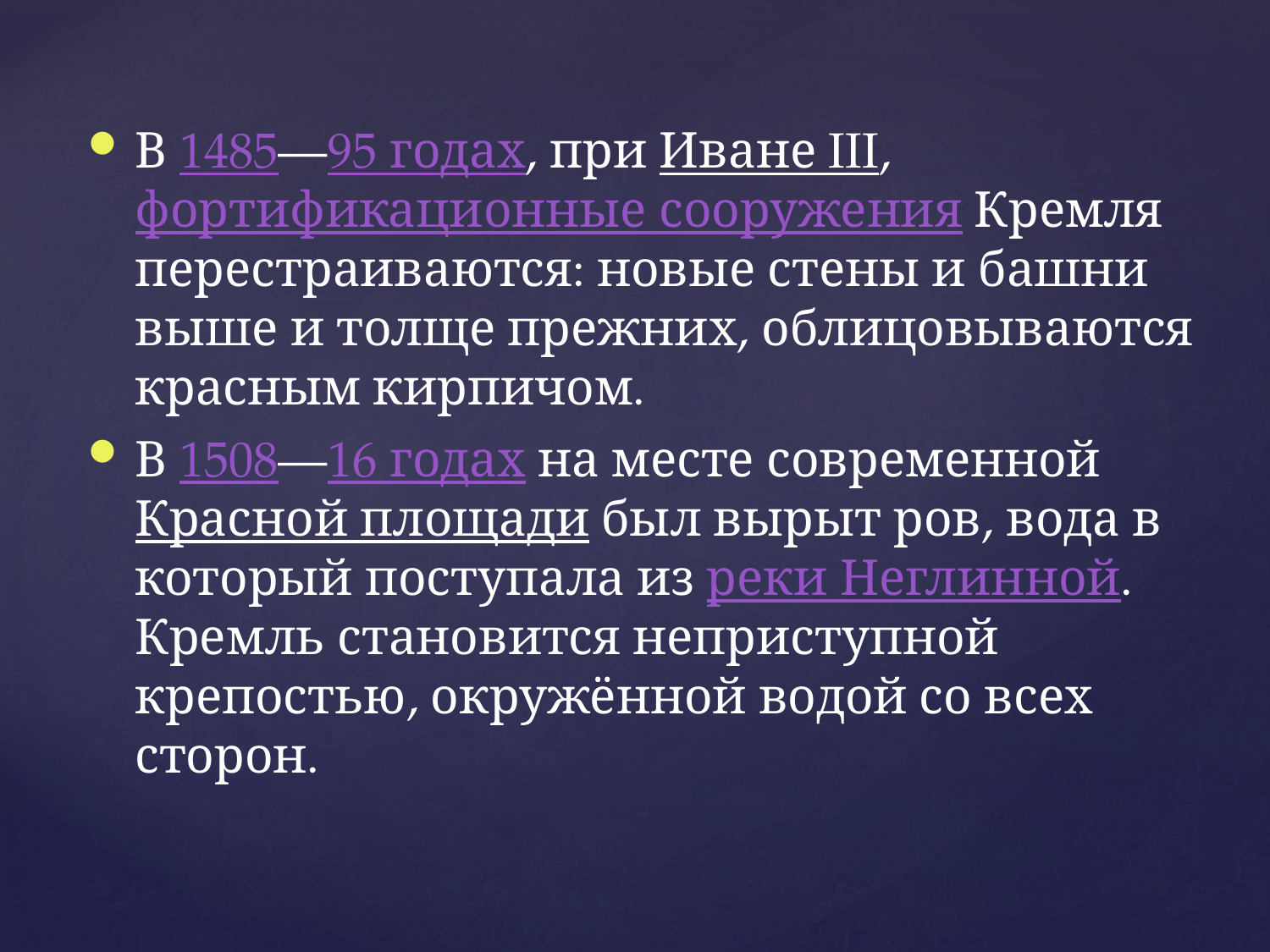

В 1485—95 годах, при Иване III, фортификационные сооружения Кремля перестраиваются: новые стены и башни выше и толще прежних, облицовываются красным кирпичом.
В 1508—16 годах на месте современной Красной площади был вырыт ров, вода в который поступала из реки Неглинной. Кремль становится неприступной крепостью, окружённой водой со всех сторон.